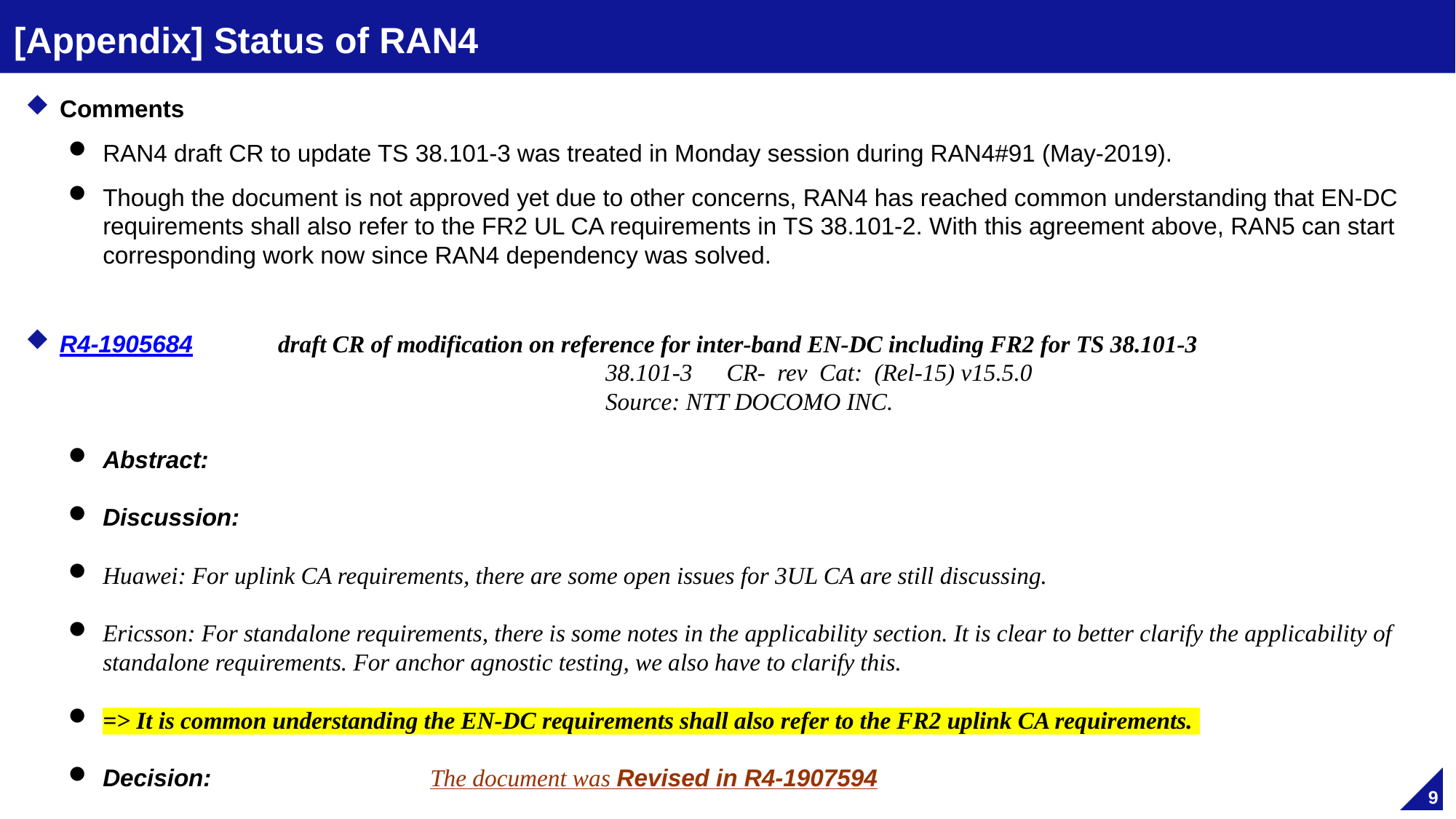

# [Appendix] Status of RAN4
Comments
RAN4 draft CR to update TS 38.101-3 was treated in Monday session during RAN4#91 (May-2019).
Though the document is not approved yet due to other concerns, RAN4 has reached common understanding that EN-DC requirements shall also refer to the FR2 UL CA requirements in TS 38.101-2. With this agreement above, RAN5 can start corresponding work now since RAN4 dependency was solved.

R4-1905684	draft CR of modification on reference for inter-band EN-DC including FR2 for TS 38.101-3
					38.101-3	  CR-  rev  Cat:  (Rel-15) v15.5.0
					Source: NTT DOCOMO INC.
Abstract:
Discussion:
Huawei: For uplink CA requirements, there are some open issues for 3UL CA are still discussing.
Ericsson: For standalone requirements, there is some notes in the applicability section. It is clear to better clarify the applicability of standalone requirements. For anchor agnostic testing, we also have to clarify this.
=> It is common understanding the EN-DC requirements shall also refer to the FR2 uplink CA requirements.
Decision: 		The document was Revised in R4-1907594
9